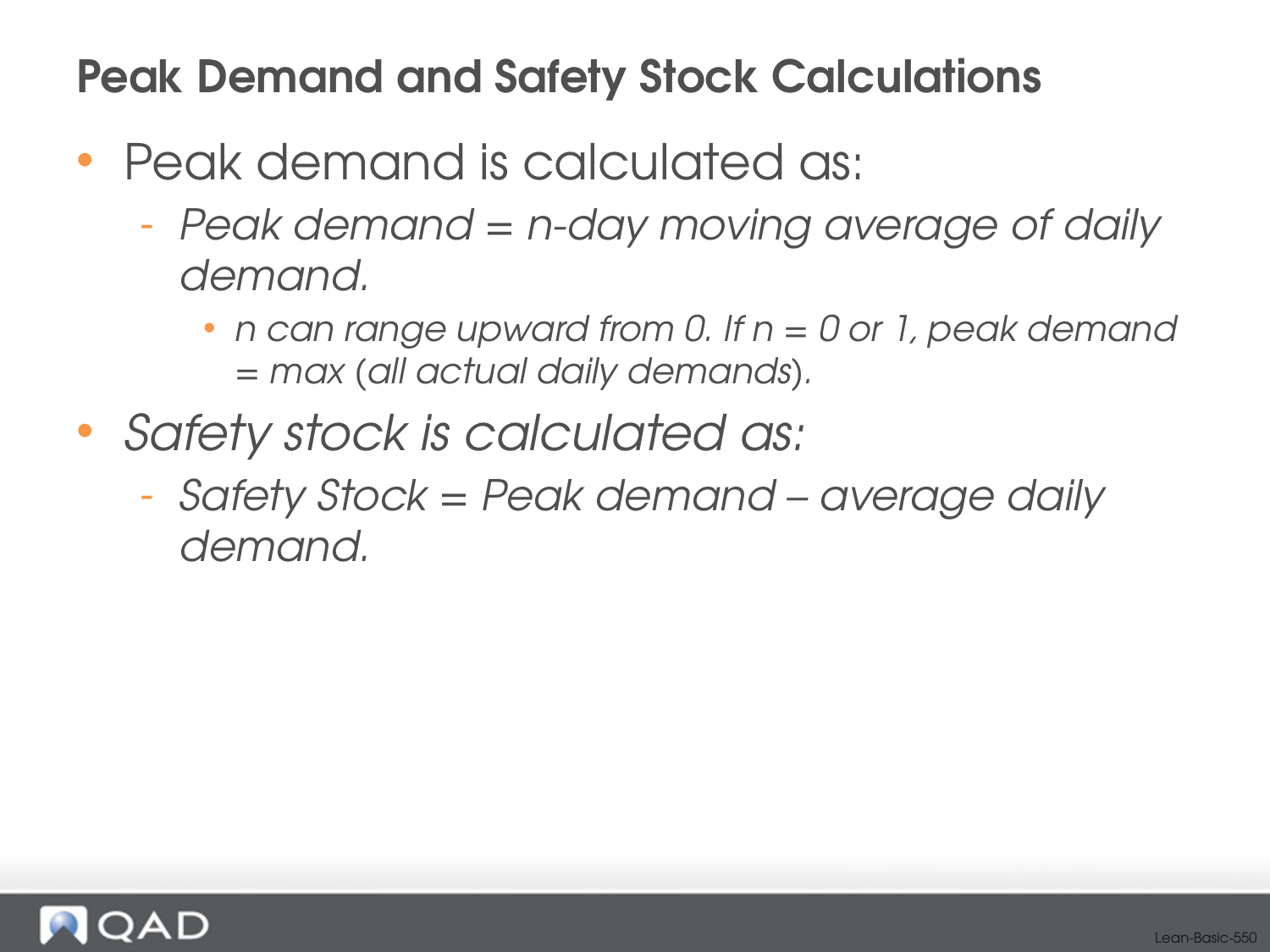

# Peak Demand and Safety Stock Calculations
Peak demand is calculated as:
Peak demand = n-day moving average of daily demand.
n can range upward from 0. If n = 0 or 1, peak demand = max (all actual daily demands).
Safety stock is calculated as:
Safety Stock = Peak demand – average daily demand.
Lean-Basic-550